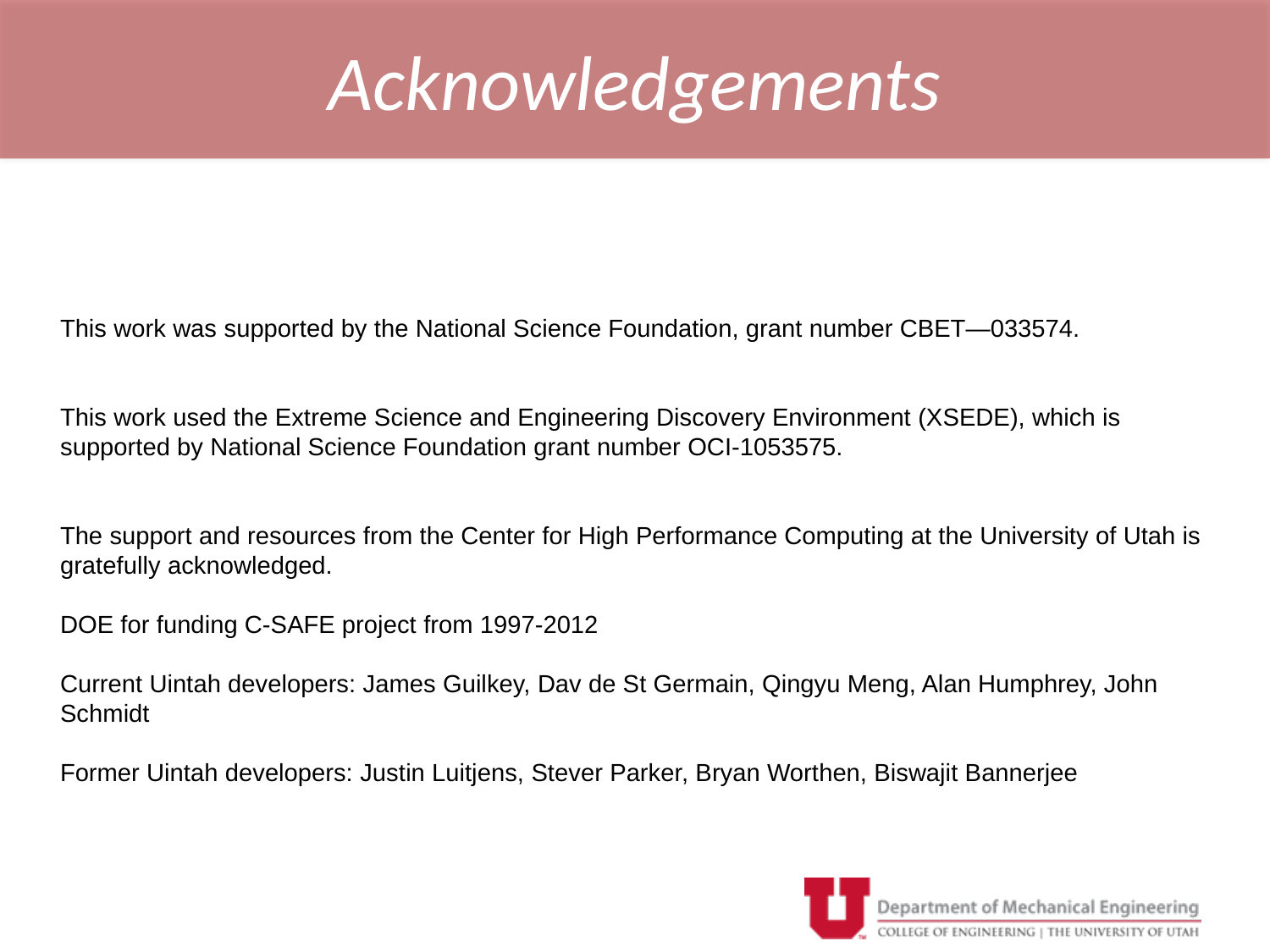

Acknowledgements
This work was supported by the National Science Foundation, grant number CBET—033574.

This work used the Extreme Science and Engineering Discovery Environment (XSEDE), which is supported by National Science Foundation grant number OCI-1053575.

The support and resources from the Center for High Performance Computing at the University of Utah is gratefully acknowledged.

DOE for funding C-SAFE project from 1997-2012

Current Uintah developers: James Guilkey, Dav de St Germain, Qingyu Meng, Alan Humphrey, John Schmidt

Former Uintah developers: Justin Luitjens, Stever Parker, Bryan Worthen, Biswajit Bannerjee